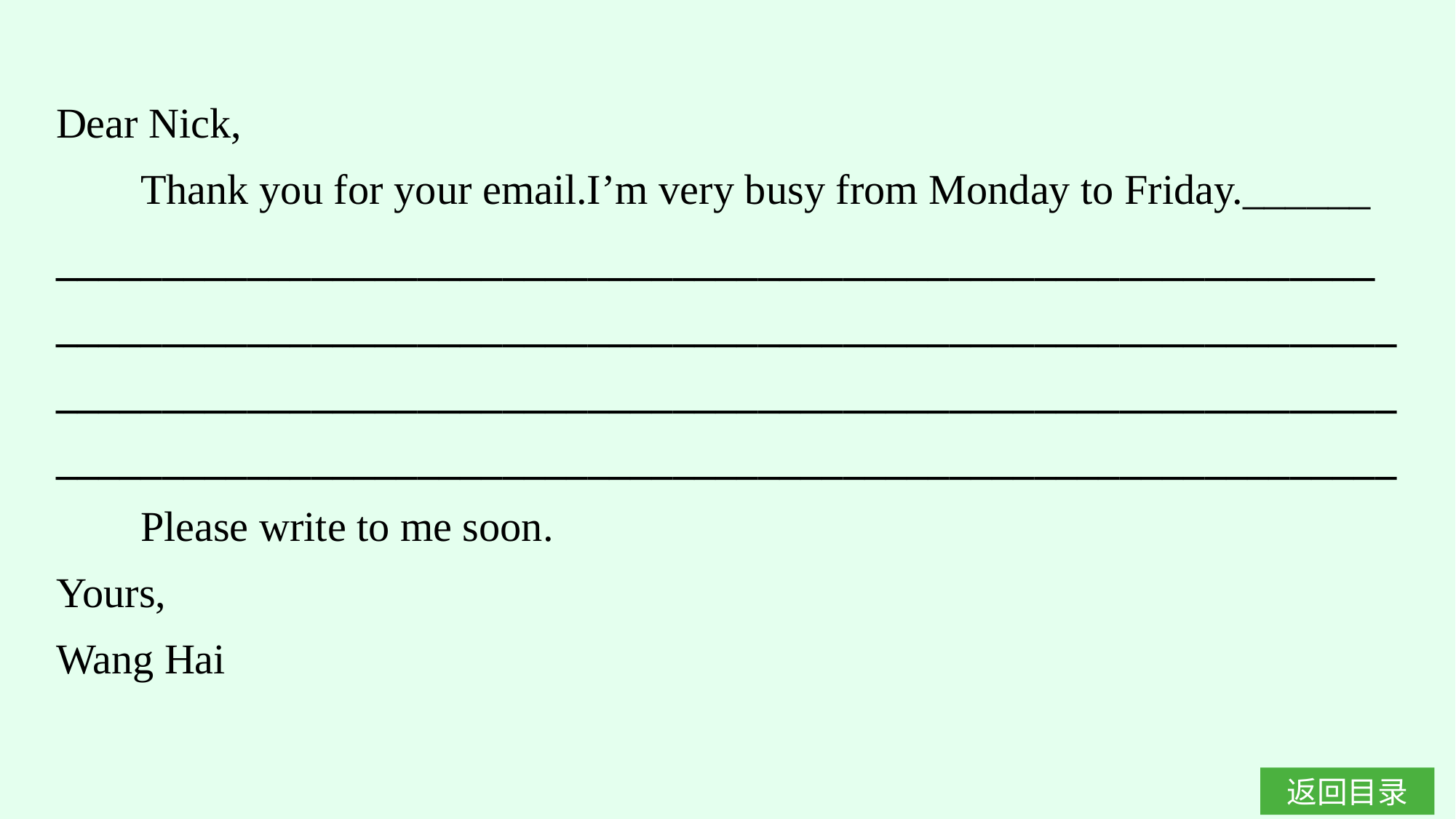

Dear Nick,
        Thank you for your email.I’m very busy from Monday to Friday.______
______________________________________________________________
_______________________________________________________________
______________________________________________________________________________________________________________________________
        Please write to me soon.
Yours,
Wang Hai